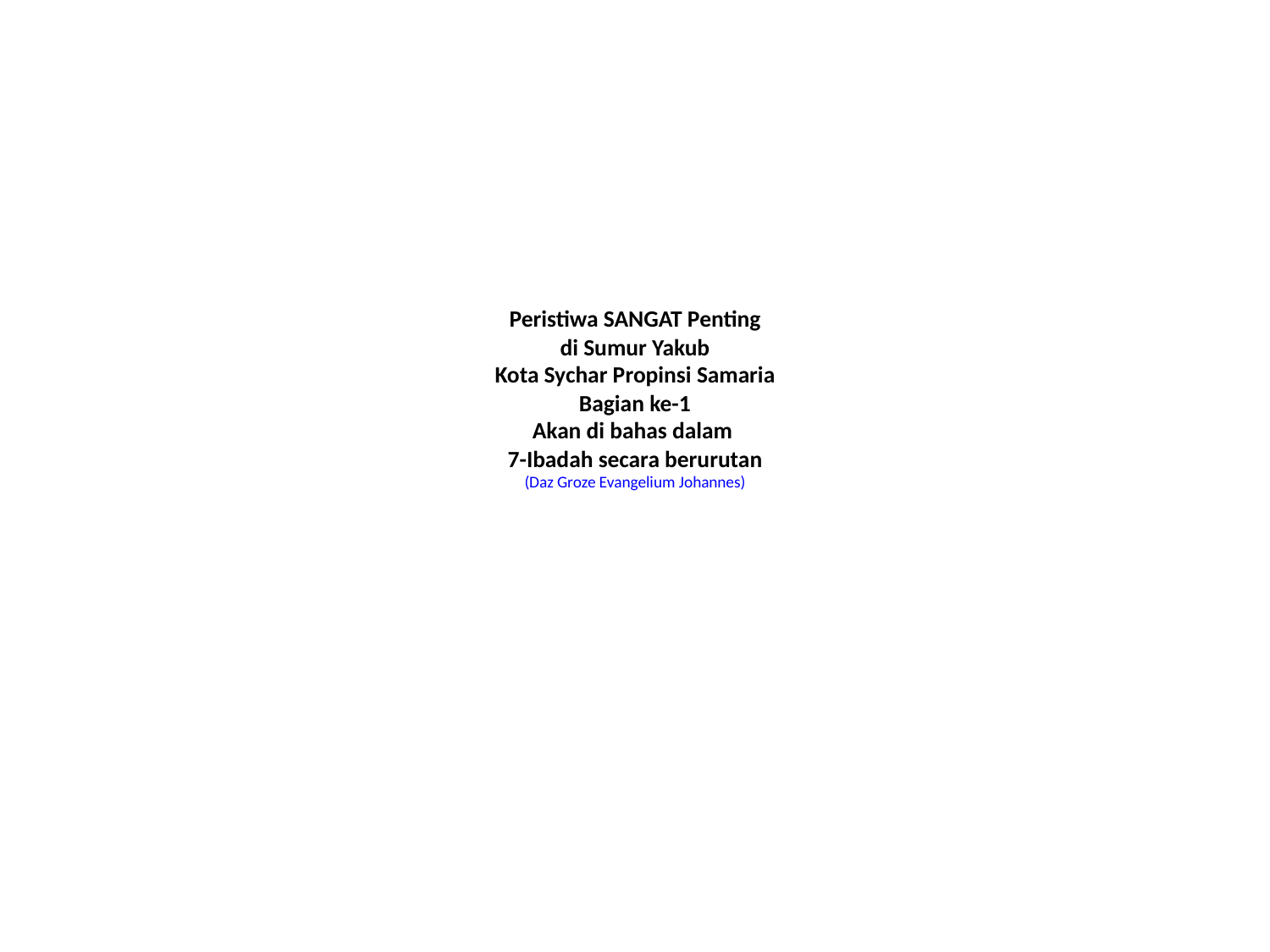

# Peristiwa SANGAT Penting di Sumur Yakub Kota Sychar Propinsi Samaria Bagian ke-1 Akan di bahas dalam 7-Ibadah secara berurutan (Daz Groze Evangelium Johannes)